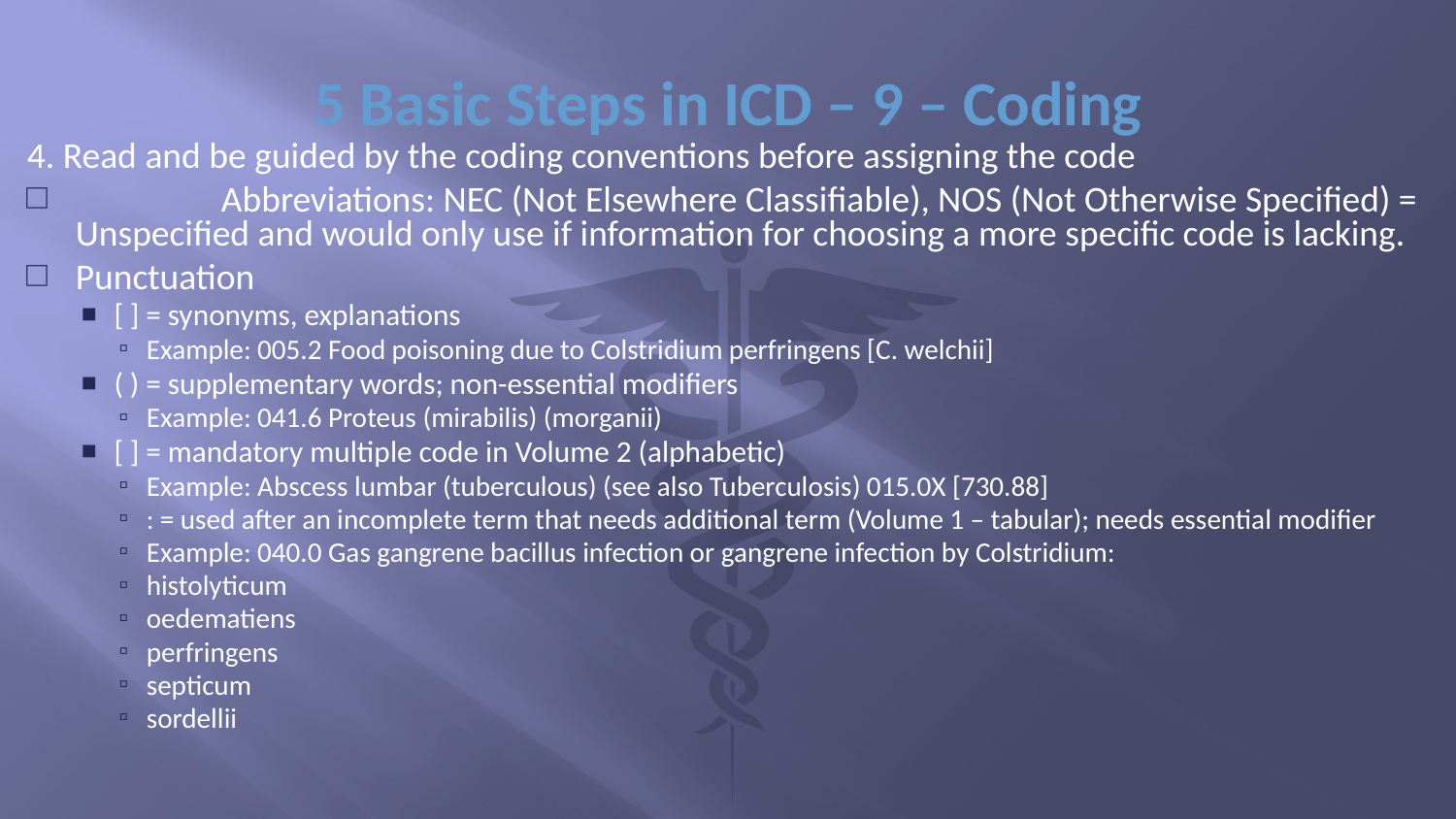

# 5 Basic Steps in ICD – 9 – Coding
4. Read and be guided by the coding conventions before assigning the code
	Abbreviations: NEC (Not Elsewhere Classifiable), NOS (Not Otherwise Specified) = Unspecified and would only use if information for choosing a more specific code is lacking.
Punctuation
[ ] = synonyms, explanations
Example: 005.2 Food poisoning due to Colstridium perfringens [C. welchii]
( ) = supplementary words; non-essential modifiers
Example: 041.6 Proteus (mirabilis) (morganii)
[ ] = mandatory multiple code in Volume 2 (alphabetic)
Example: Abscess lumbar (tuberculous) (see also Tuberculosis) 015.0X [730.88]
: = used after an incomplete term that needs additional term (Volume 1 – tabular); needs essential modifier
Example: 040.0 Gas gangrene bacillus infection or gangrene infection by Colstridium:
histolyticum
oedematiens
perfringens
septicum
sordellii